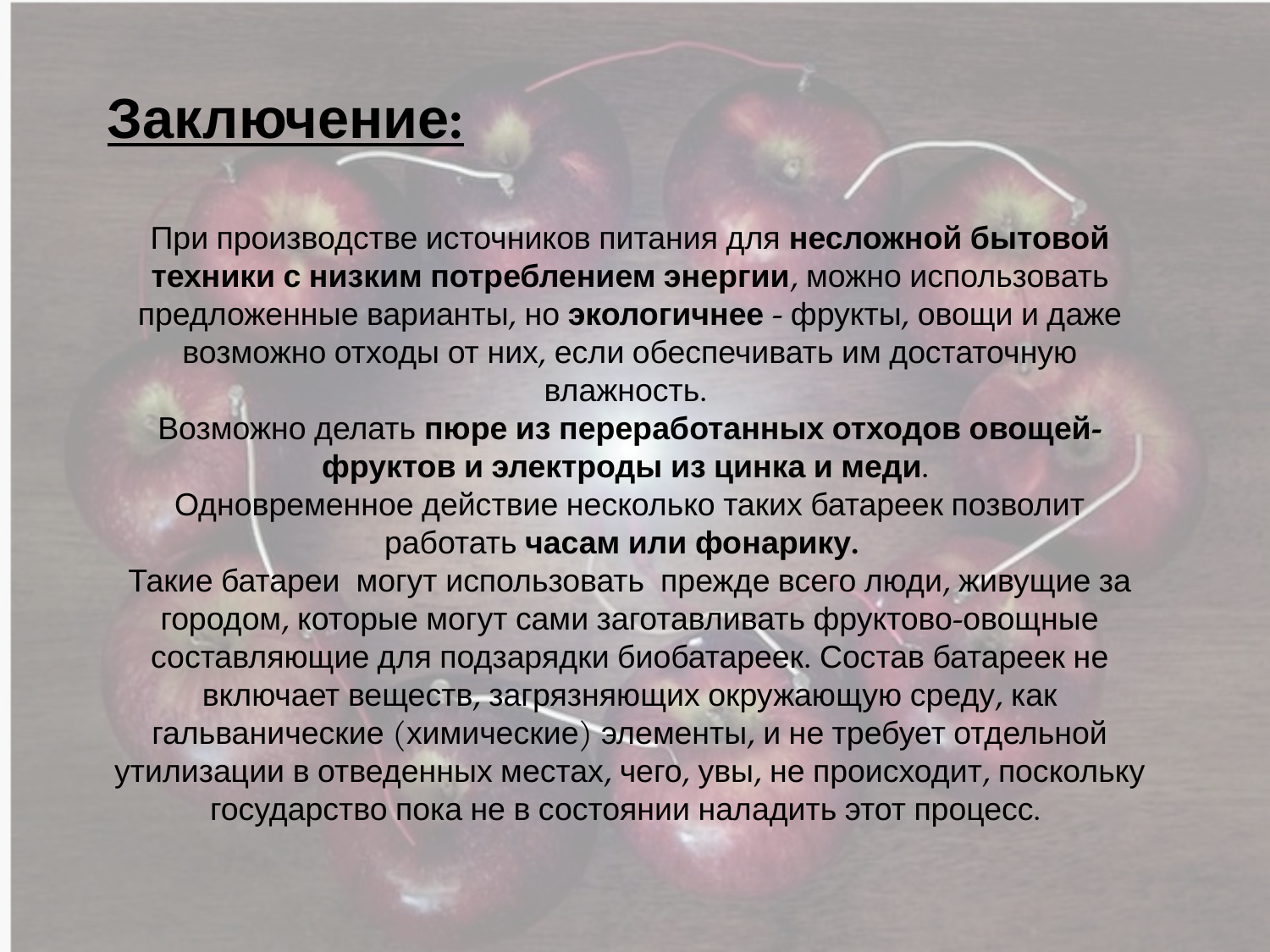

Заключение:

При производстве источников питания для несложной бытовой техники с низким потреблением энергии, можно использовать предложенные варианты, но экологичнее - фрукты, овощи и даже возможно отходы от них, если обеспечивать им достаточную влажность.
Возможно делать пюре из переработанных отходов овощей-фруктов и электроды из цинка и меди.
Одновременное действие несколько таких батареек позволит работать часам или фонарику.
Такие батареи  могут использовать  прежде всего люди, живущие за городом, которые могут сами заготавливать фруктово-овощные составляющие для подзарядки биобатареек. Состав батареек не включает веществ, загрязняющих окружающую среду, как гальванические (химические) элементы, и не требует отдельной утилизации в отведенных местах, чего, увы, не происходит, поскольку государство пока не в состоянии наладить этот процесс.